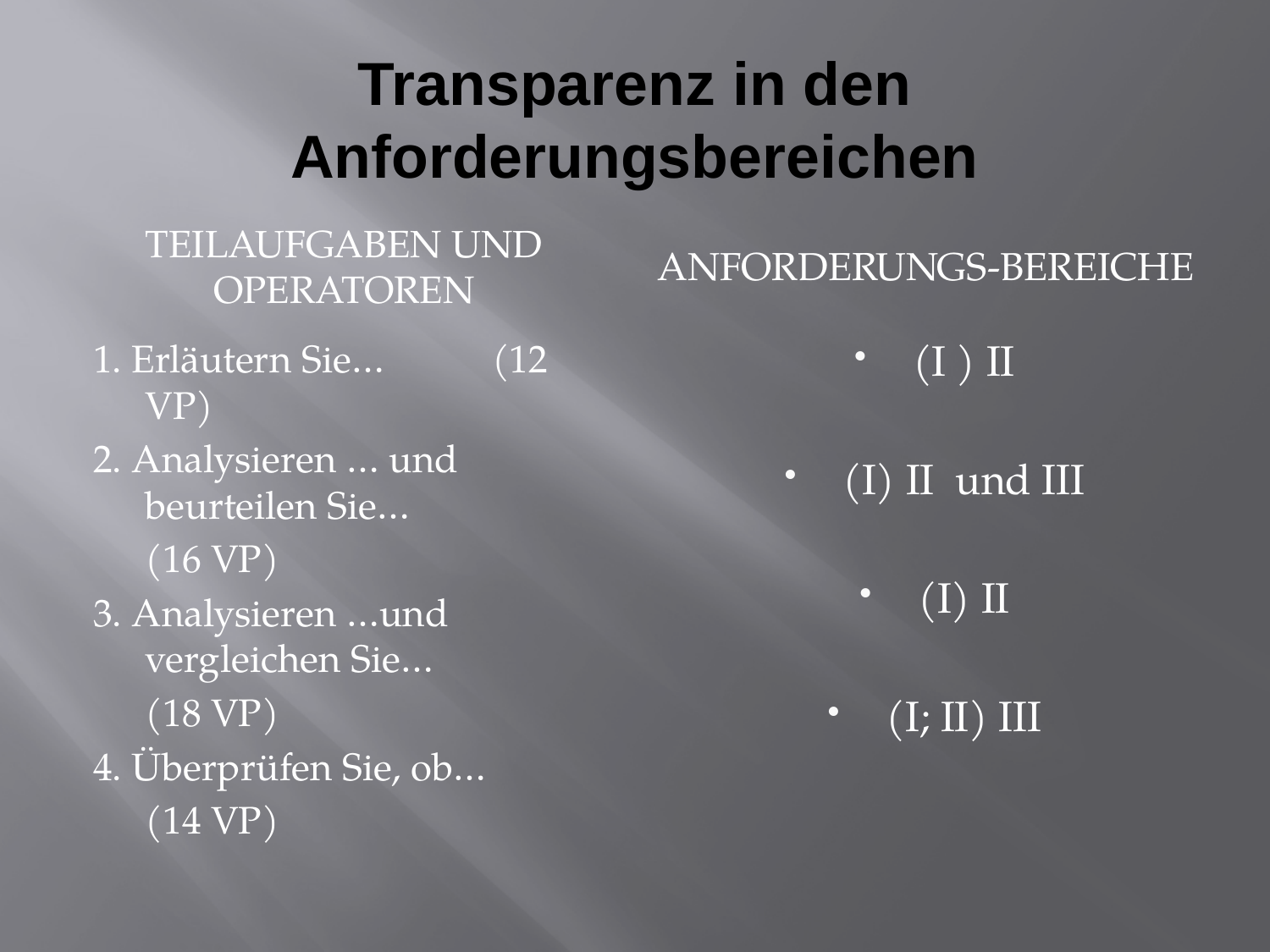

# Transparenz in den Anforderungsbereichen
Teilaufgaben und Operatoren
Anforderungs-bereiche
1. Erläutern Sie… 	(12 VP)
2. Analysieren … und beurteilen Sie…
				(16 VP)
3. Analysieren …und vergleichen Sie…
				(18 VP)
4. Überprüfen Sie, ob…
				(14 VP)
(I ) II

(I) II  und III

(I) II

(I; II) III